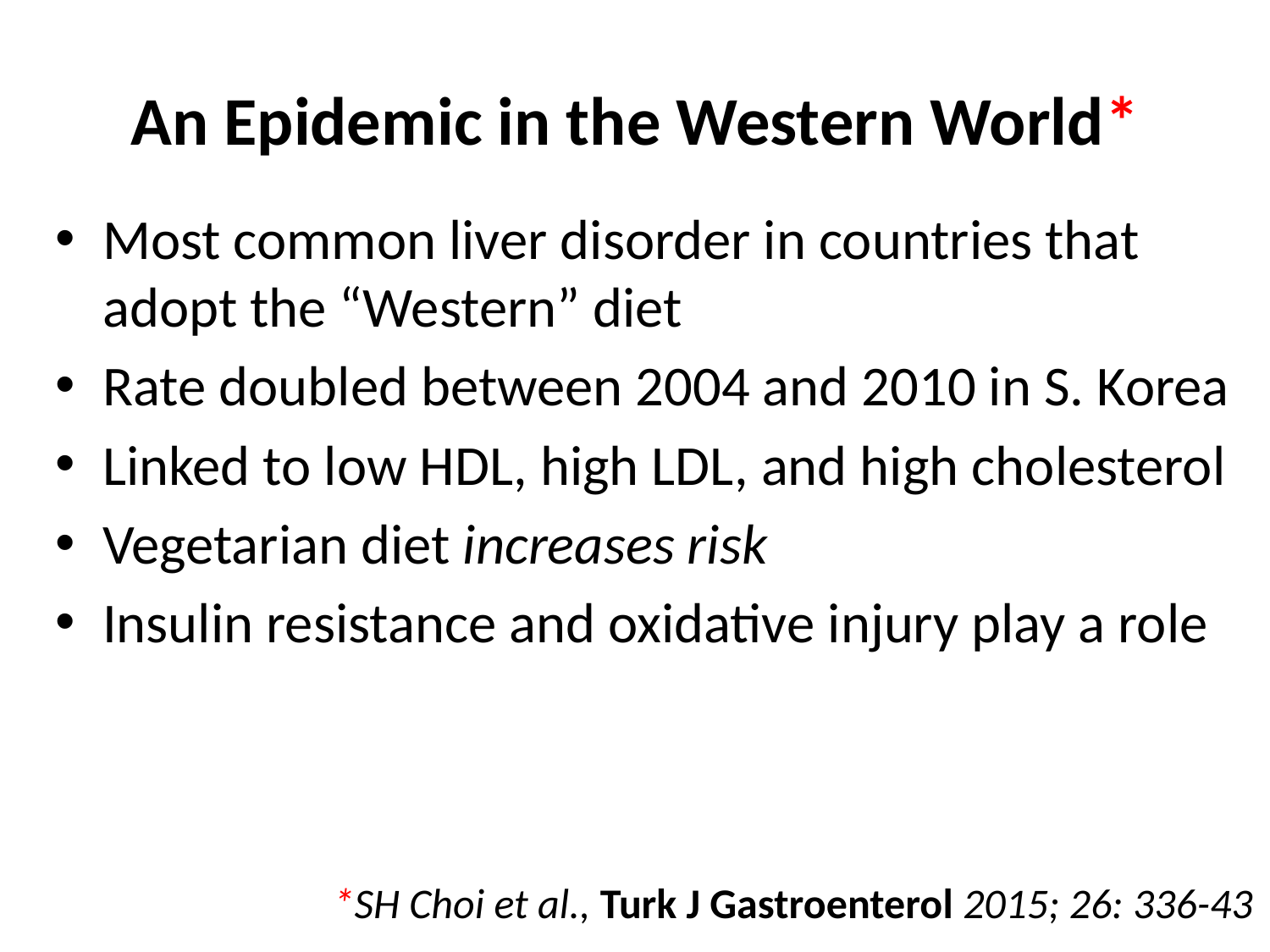

# An Epidemic in the Western World*
Most common liver disorder in countries that adopt the “Western” diet
Rate doubled between 2004 and 2010 in S. Korea
Linked to low HDL, high LDL, and high cholesterol
Vegetarian diet increases risk
Insulin resistance and oxidative injury play a role
*SH Choi et al., Turk J Gastroenterol 2015; 26: 336-43